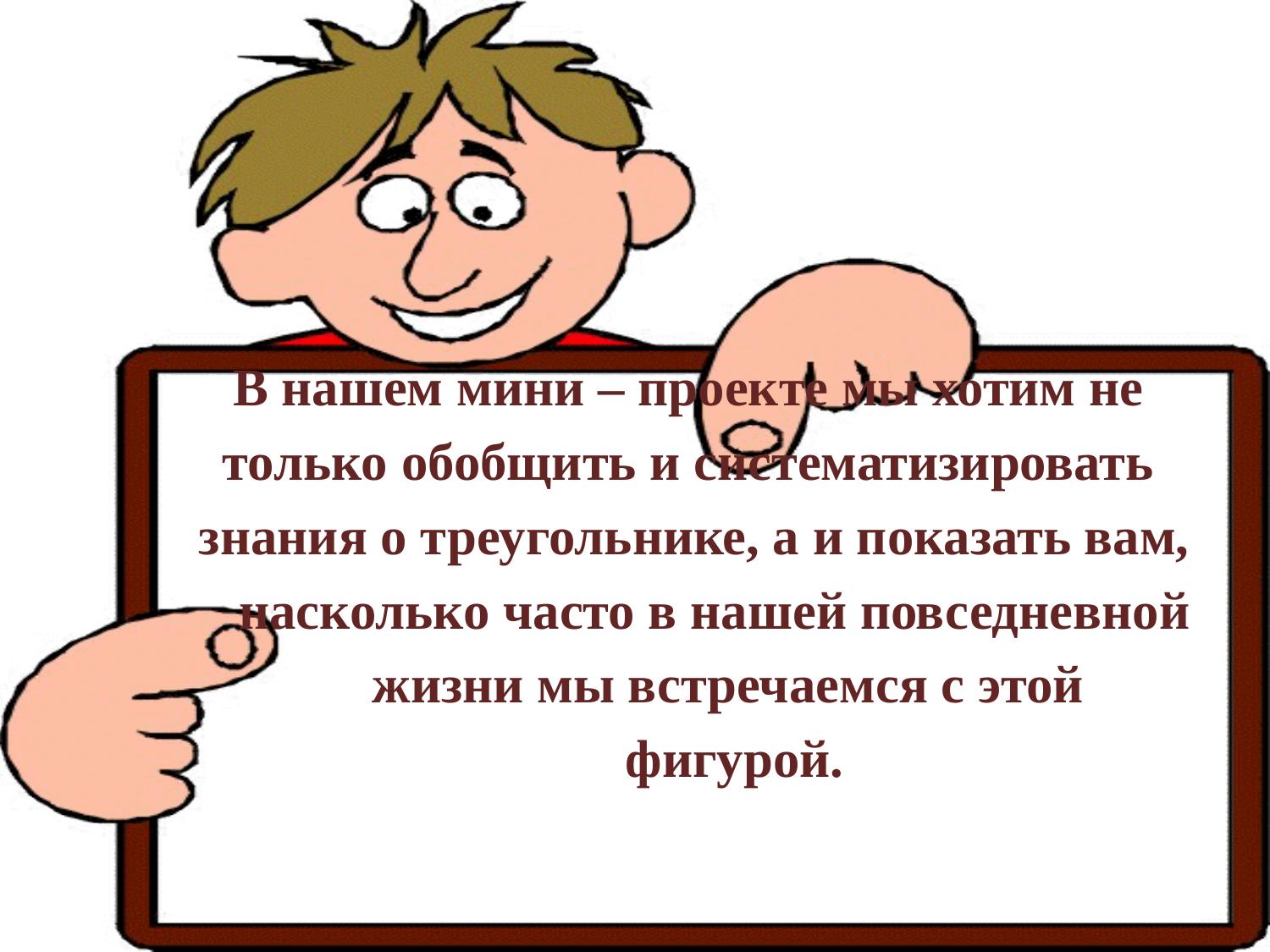

В нашем мини – проекте мы хотим не
         только обобщить и систематизировать
         знания о треугольнике, а и показать вам,
            насколько часто в нашей повседневной
              жизни мы встречаемся с этой
               фигурой.